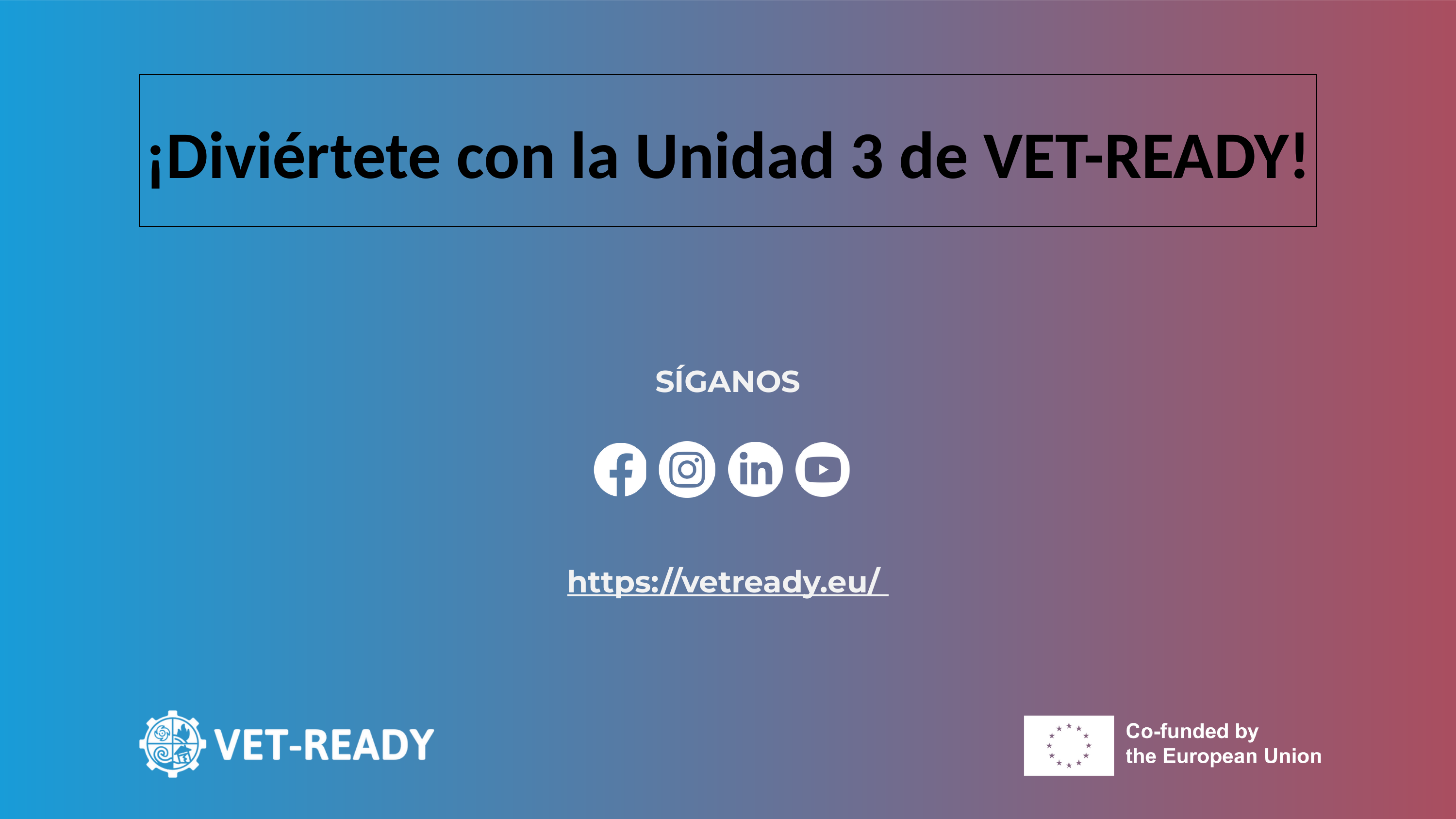

¡Diviértete con la Unidad 3 de VET-READY!
SÍGANOS

https://vetready.eu/